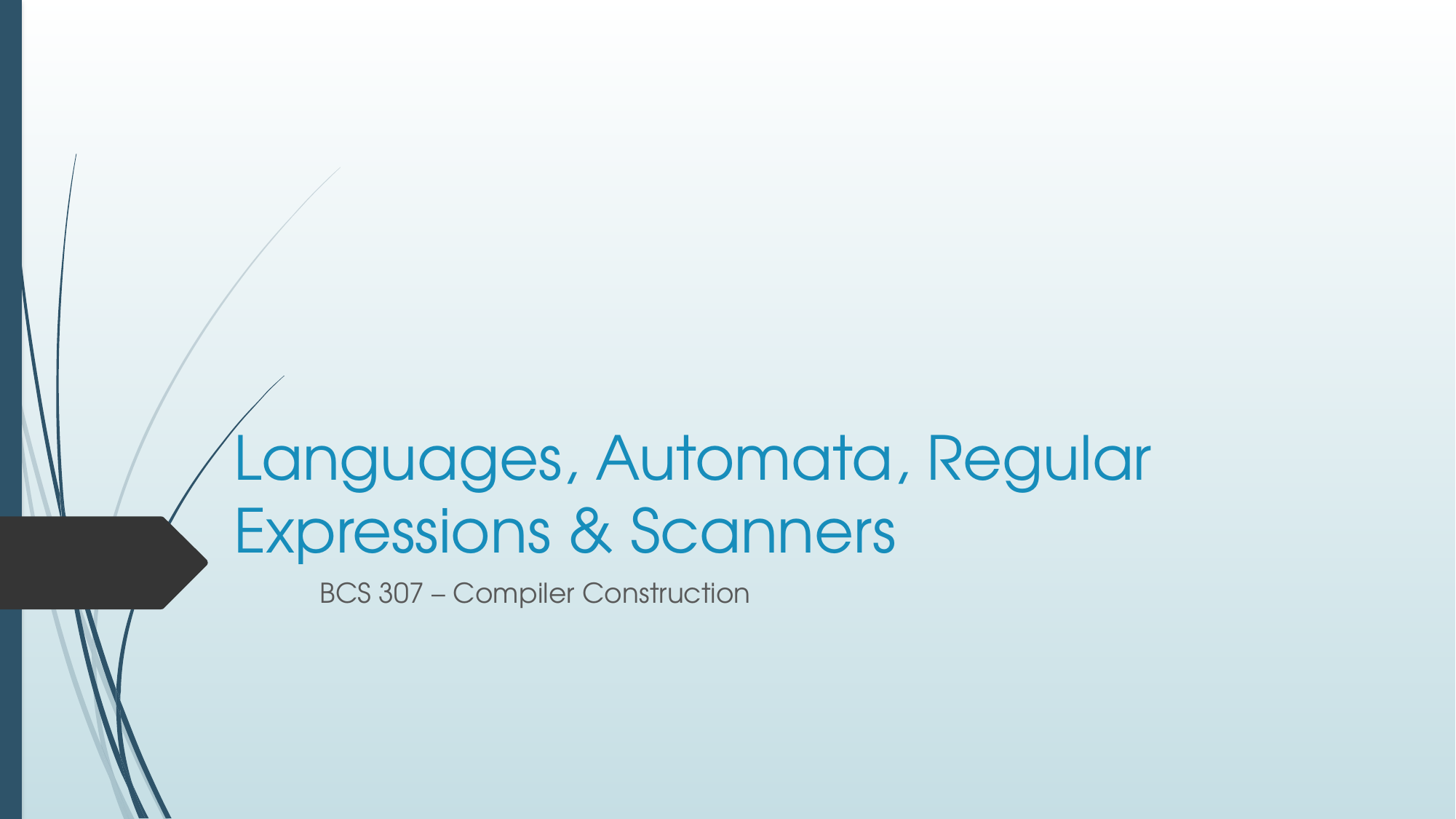

# Languages, Automata, Regular Expressions & Scanners
BCS 307 – Compiler Construction